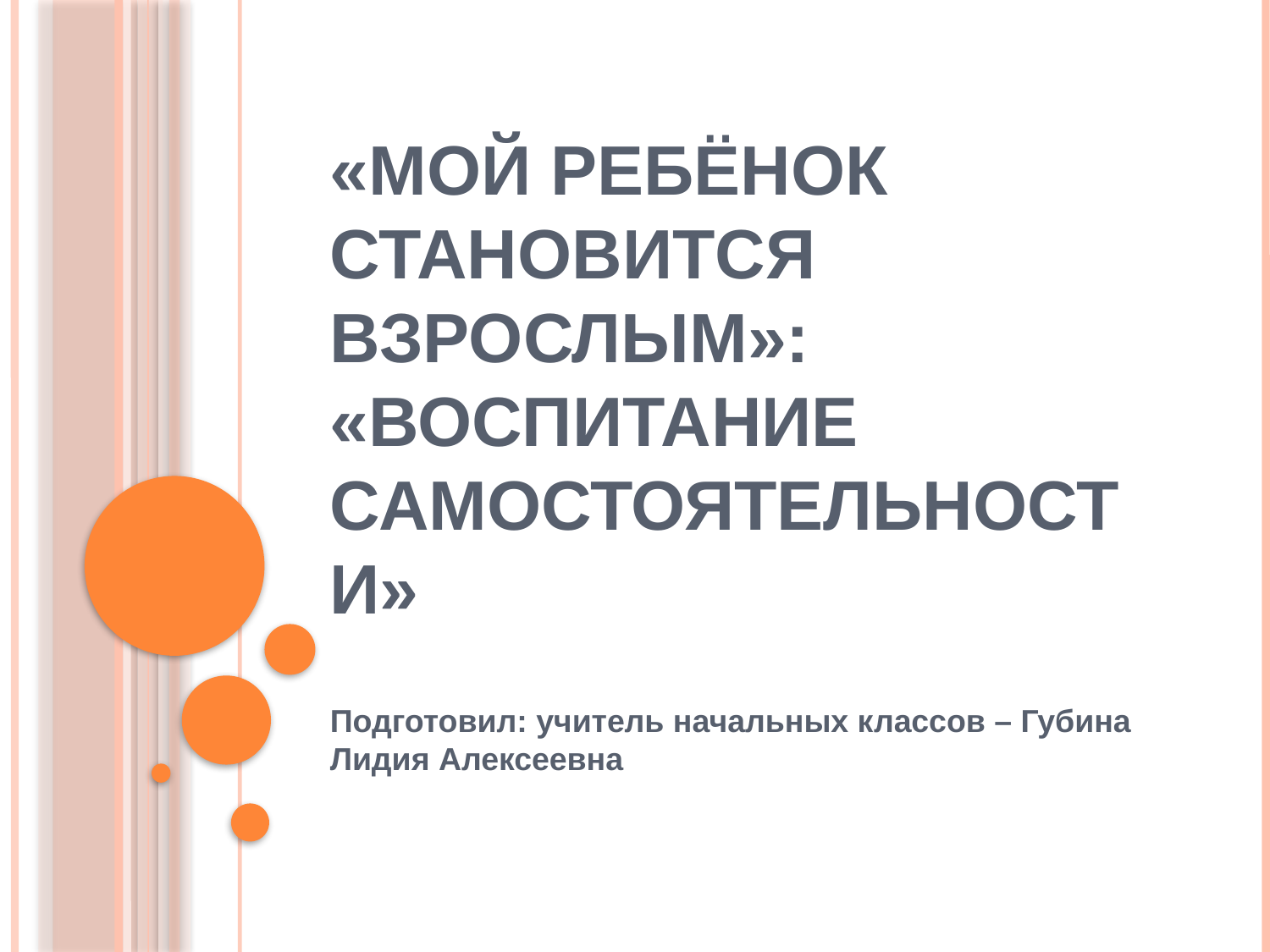

# «Мой ребёнок становится взрослым»: «Воспитание самостоятельности»
Подготовил: учитель начальных классов – Губина Лидия Алексеевна